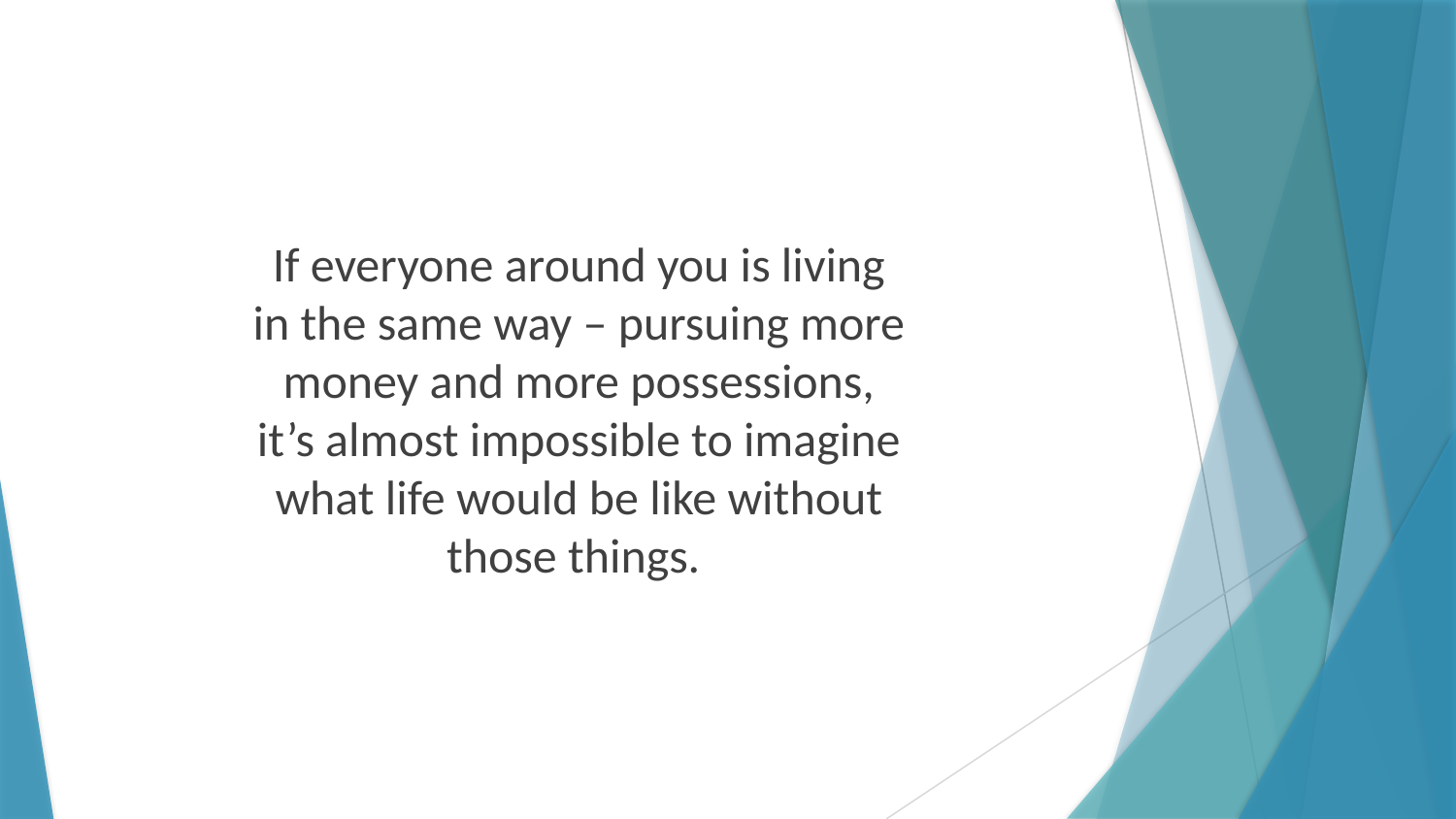

If everyone around you is living in the same way – pursuing more money and more possessions, it’s almost impossible to imagine what life would be like without those things.